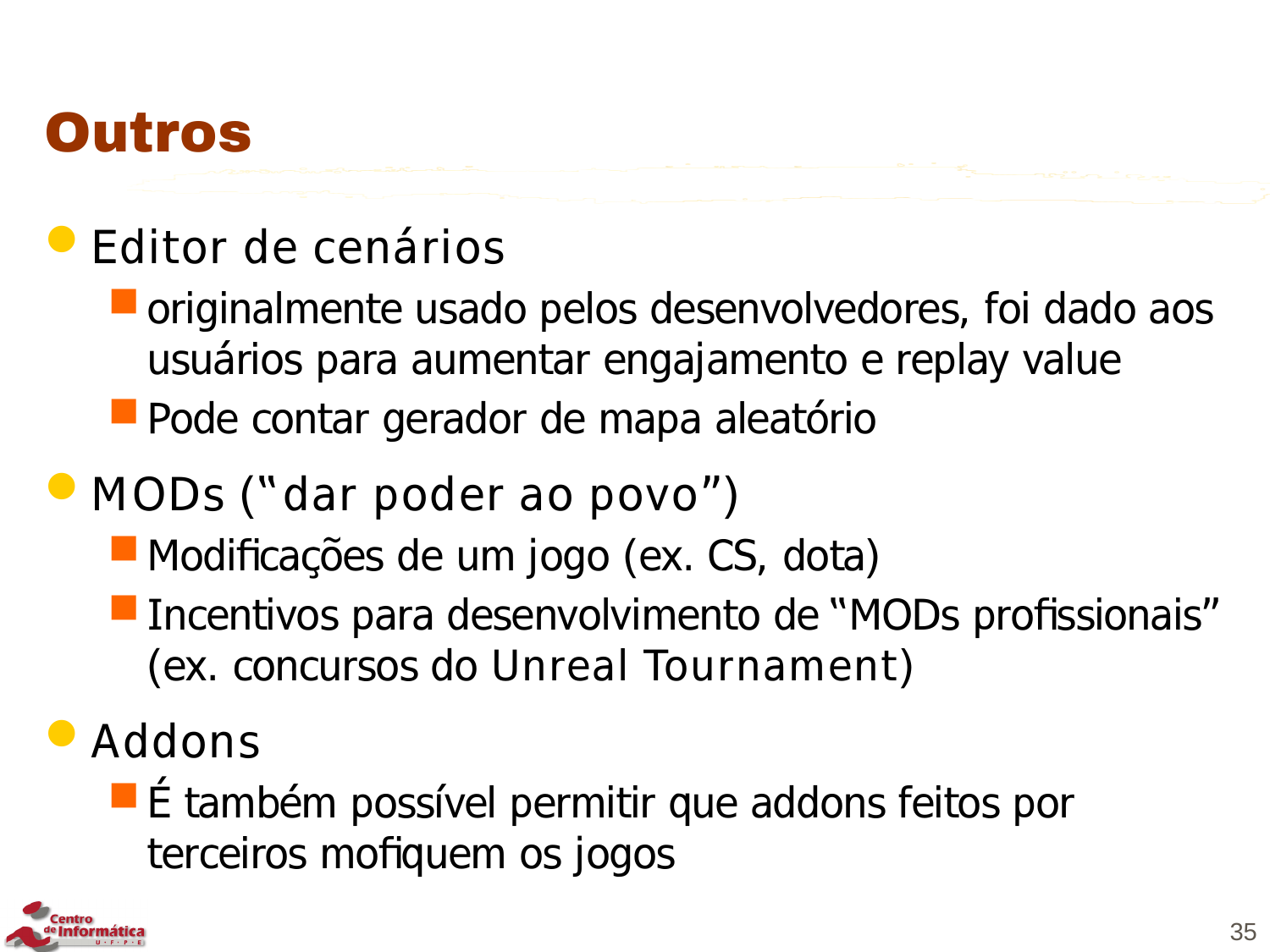

# Outros
Editor de cenários
originalmente usado pelos desenvolvedores, foi dado aos usuários para aumentar engajamento e replay value
Pode contar gerador de mapa aleatório
MODs (“dar poder ao povo”)
Modificações de um jogo (ex. CS, dota)
Incentivos para desenvolvimento de “MODs profissionais” (ex. concursos do Unreal Tournament)
Addons
É também possível permitir que addons feitos por terceiros mofiquem os jogos
35